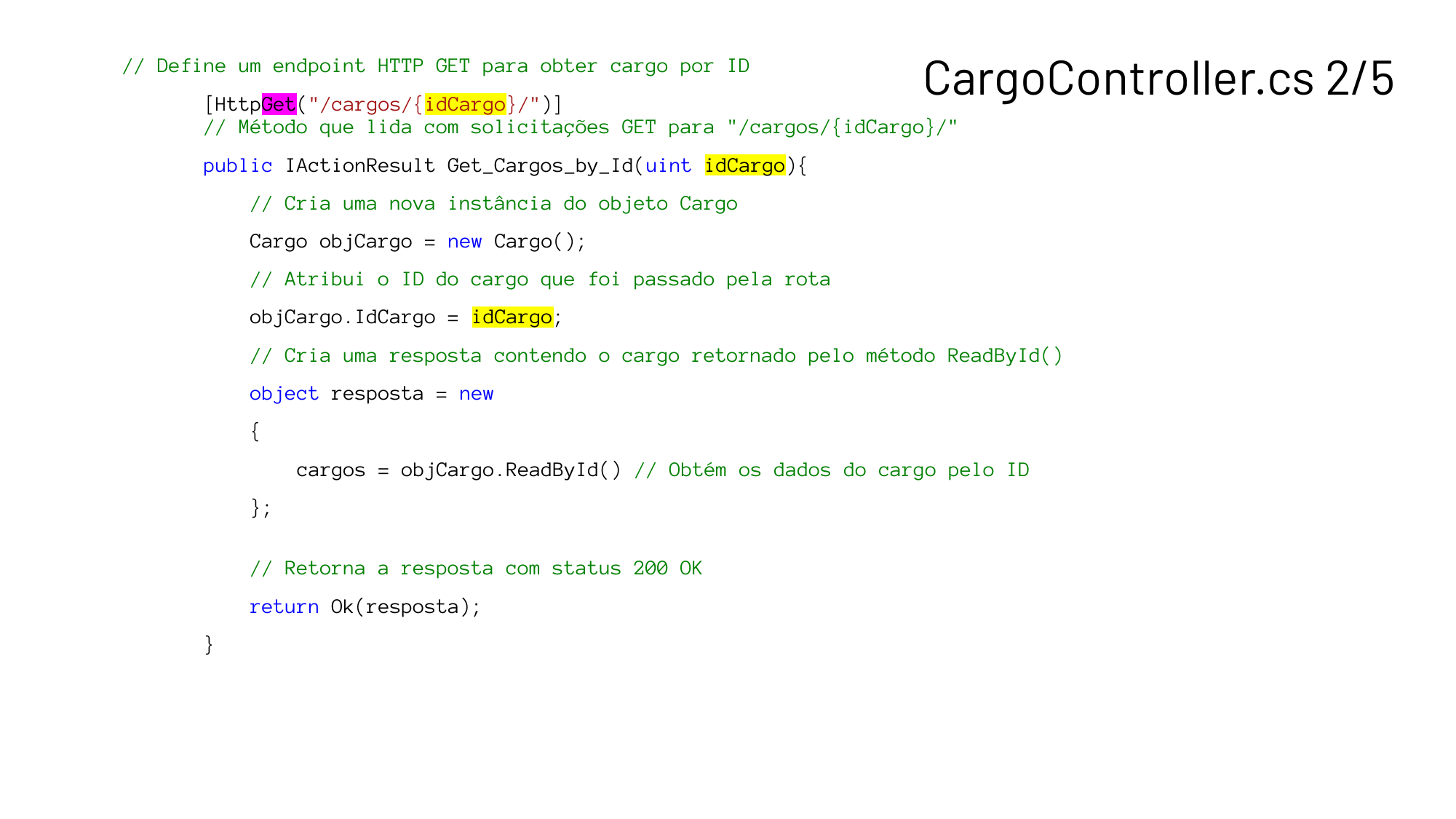

# CargoController.cs 2/5
 // Define um endpoint HTTP GET para obter cargo por ID
        [HttpGet("/cargos/{idCargo}/")]
        // Método que lida com solicitações GET para "/cargos/{idCargo}/"
        public IActionResult Get_Cargos_by_Id(uint idCargo){
            // Cria uma nova instância do objeto Cargo
            Cargo objCargo = new Cargo();
            // Atribui o ID do cargo que foi passado pela rota
            objCargo.IdCargo = idCargo;
            // Cria uma resposta contendo o cargo retornado pelo método ReadById()
            object resposta = new
            {
                cargos = objCargo.ReadById() // Obtém os dados do cargo pelo ID
            };
            // Retorna a resposta com status 200 OK
            return Ok(resposta);
        }